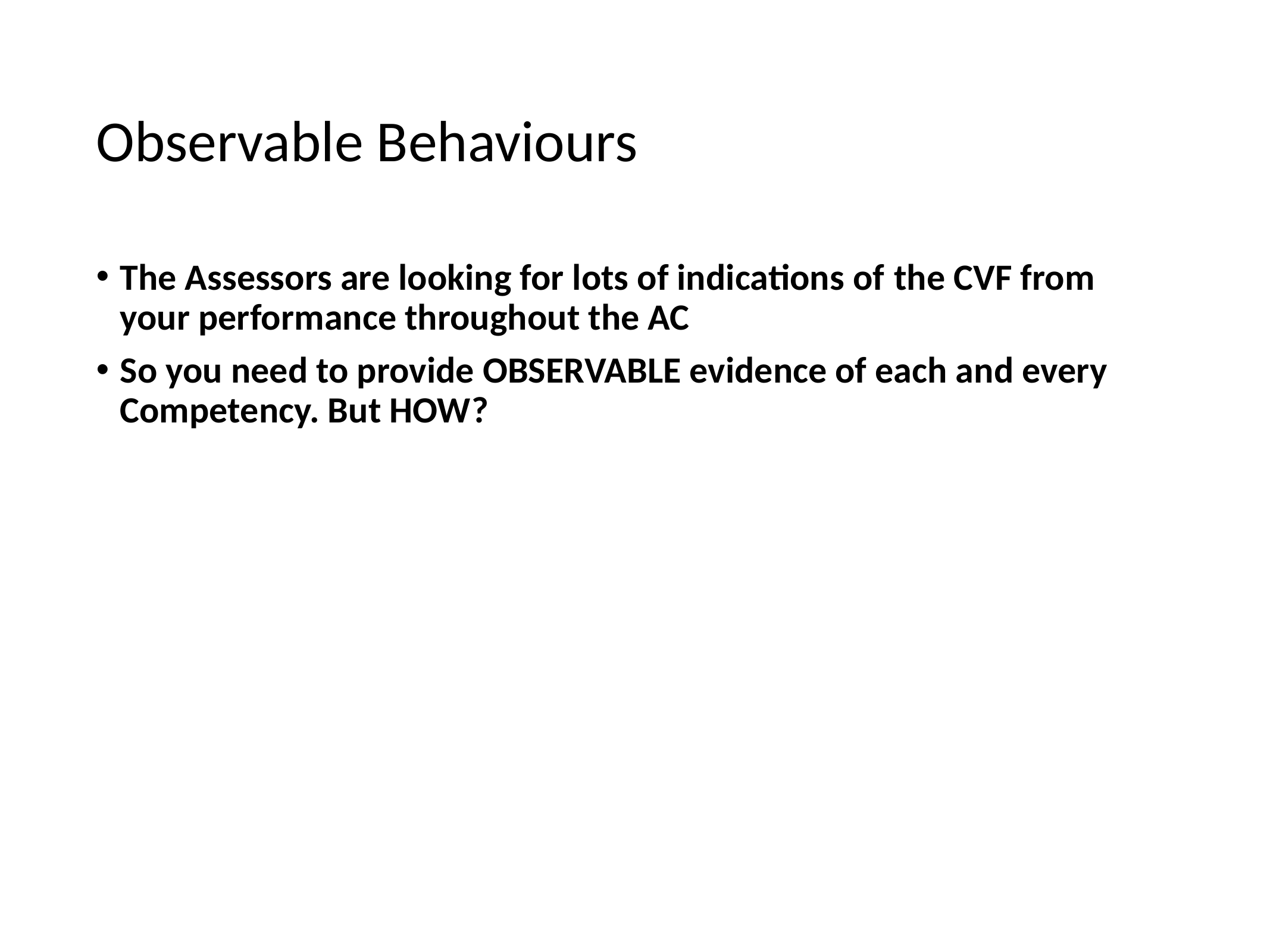

# Observable Behaviours
The Assessors are looking for lots of indications of the CVF from your performance throughout the AC
So you need to provide OBSERVABLE evidence of each and every Competency. But HOW?